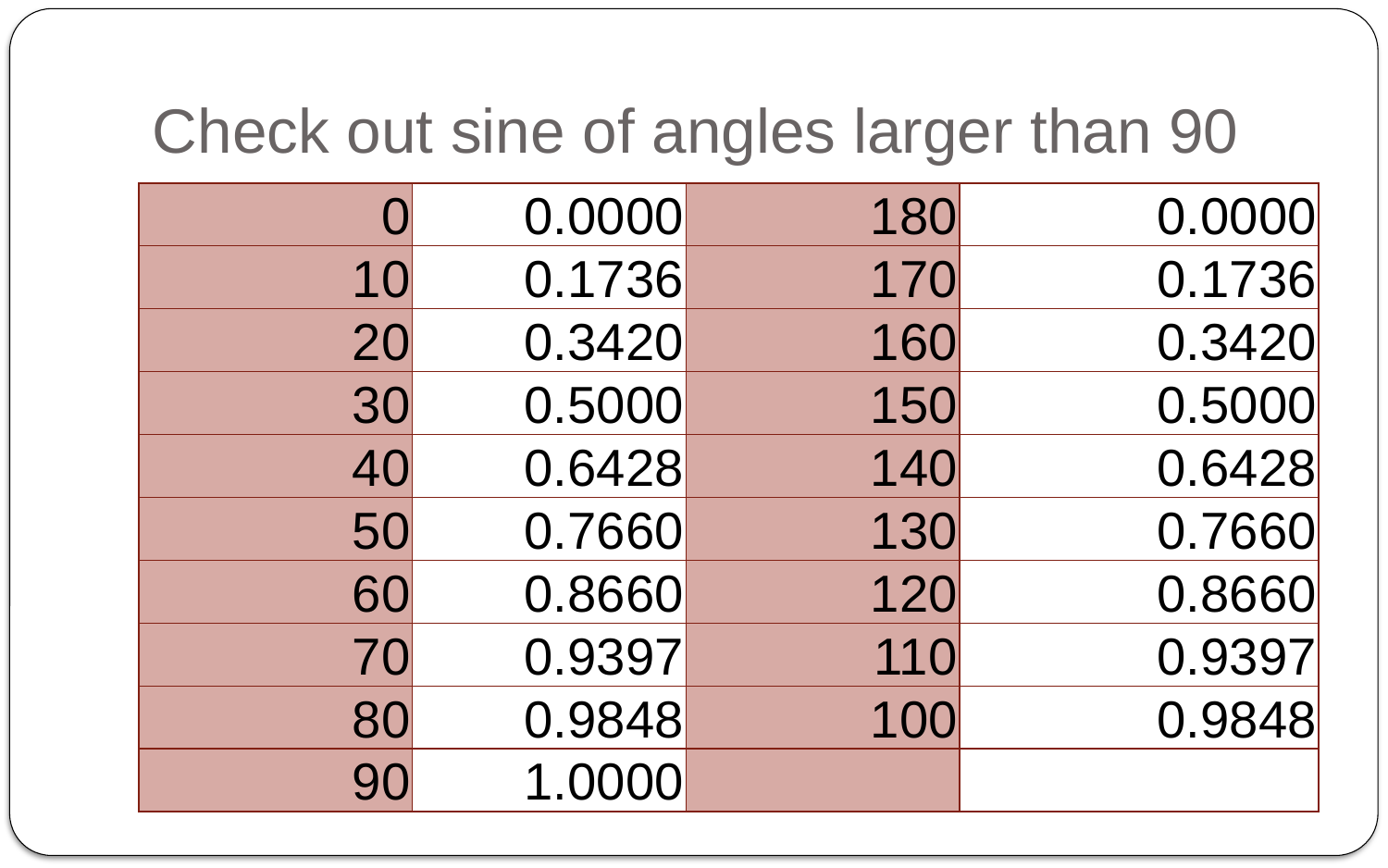

# Check out sine of angles larger than 90
| 0 | 0.0000 | 180 | 0.0000 |
| --- | --- | --- | --- |
| 10 | 0.1736 | 170 | 0.1736 |
| 20 | 0.3420 | 160 | 0.3420 |
| 30 | 0.5000 | 150 | 0.5000 |
| 40 | 0.6428 | 140 | 0.6428 |
| 50 | 0.7660 | 130 | 0.7660 |
| 60 | 0.8660 | 120 | 0.8660 |
| 70 | 0.9397 | 110 | 0.9397 |
| 80 | 0.9848 | 100 | 0.9848 |
| 90 | 1.0000 |  |  |